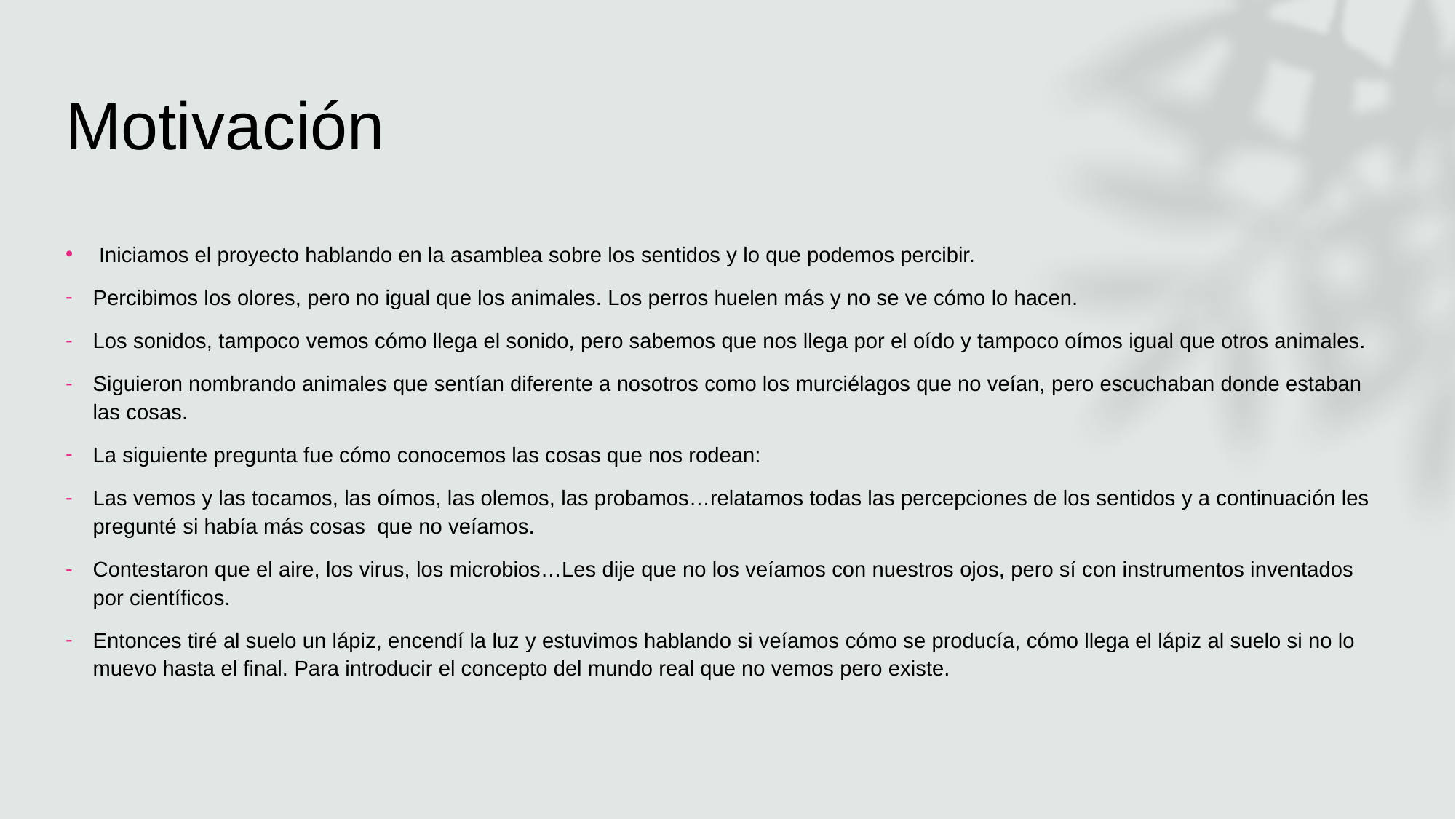

# Motivación
 Iniciamos el proyecto hablando en la asamblea sobre los sentidos y lo que podemos percibir.
Percibimos los olores, pero no igual que los animales. Los perros huelen más y no se ve cómo lo hacen.
Los sonidos, tampoco vemos cómo llega el sonido, pero sabemos que nos llega por el oído y tampoco oímos igual que otros animales.
Siguieron nombrando animales que sentían diferente a nosotros como los murciélagos que no veían, pero escuchaban donde estaban las cosas.
La siguiente pregunta fue cómo conocemos las cosas que nos rodean:
Las vemos y las tocamos, las oímos, las olemos, las probamos…relatamos todas las percepciones de los sentidos y a continuación les  pregunté si había más cosas  que no veíamos.
Contestaron que el aire, los virus, los microbios…Les dije que no los veíamos con nuestros ojos, pero sí con instrumentos inventados por científicos.
Entonces tiré al suelo un lápiz, encendí la luz y estuvimos hablando si veíamos cómo se producía, cómo llega el lápiz al suelo si no lo muevo hasta el final. Para introducir el concepto del mundo real que no vemos pero existe.